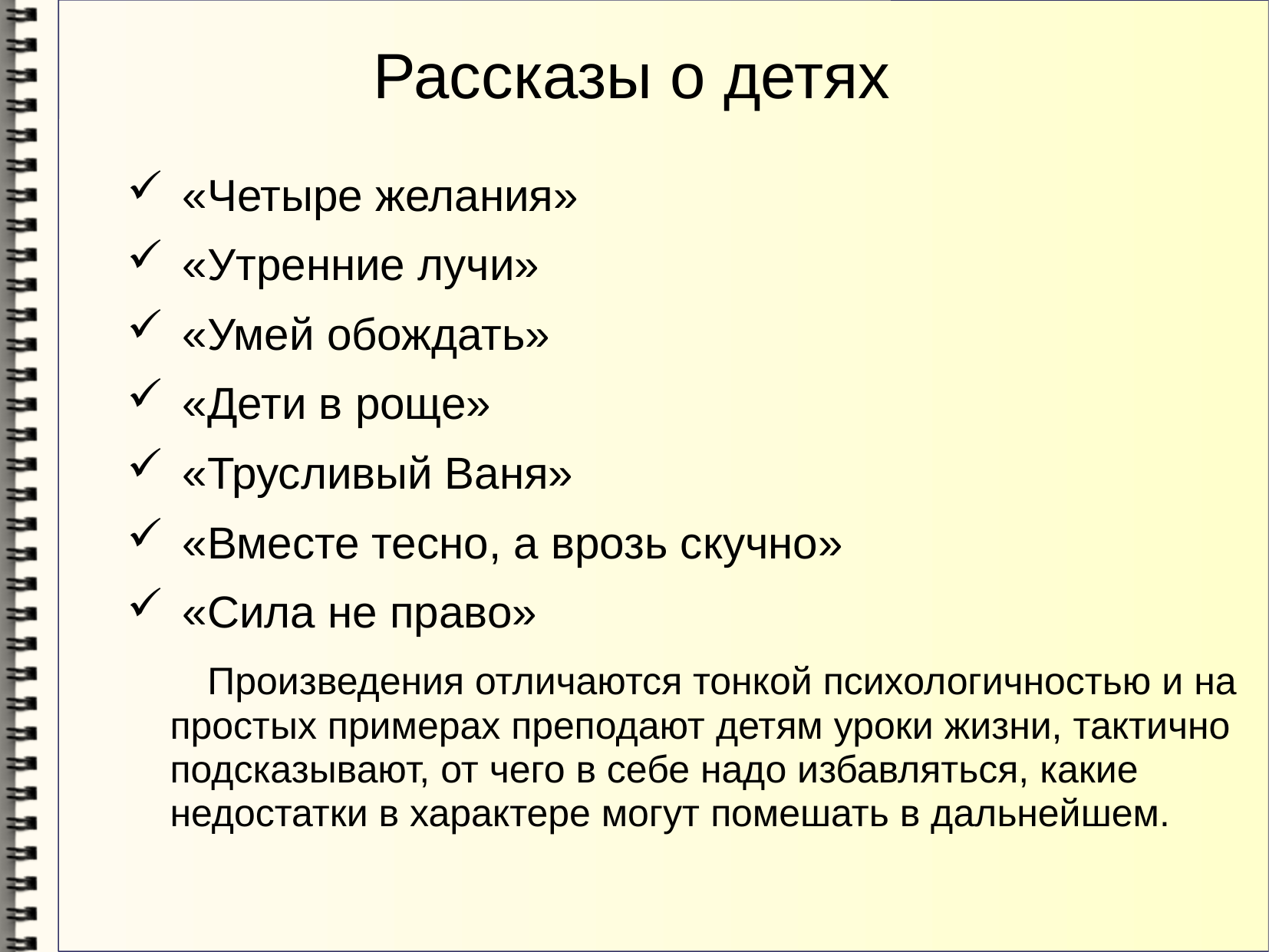

# Рассказы о детях
 «Четыре желания»
 «Утренние лучи»
 «Умей обождать»
 «Дети в роще»
 «Трусливый Ваня»
 «Вместе тесно, а врозь скучно»
 «Сила не право»
       Произведения отличаются тонкой психологичностью и на простых примерах преподают детям уроки жизни, тактично подсказывают, от чего в себе надо избавляться, какие недостатки в характере могут помешать в дальнейшем.